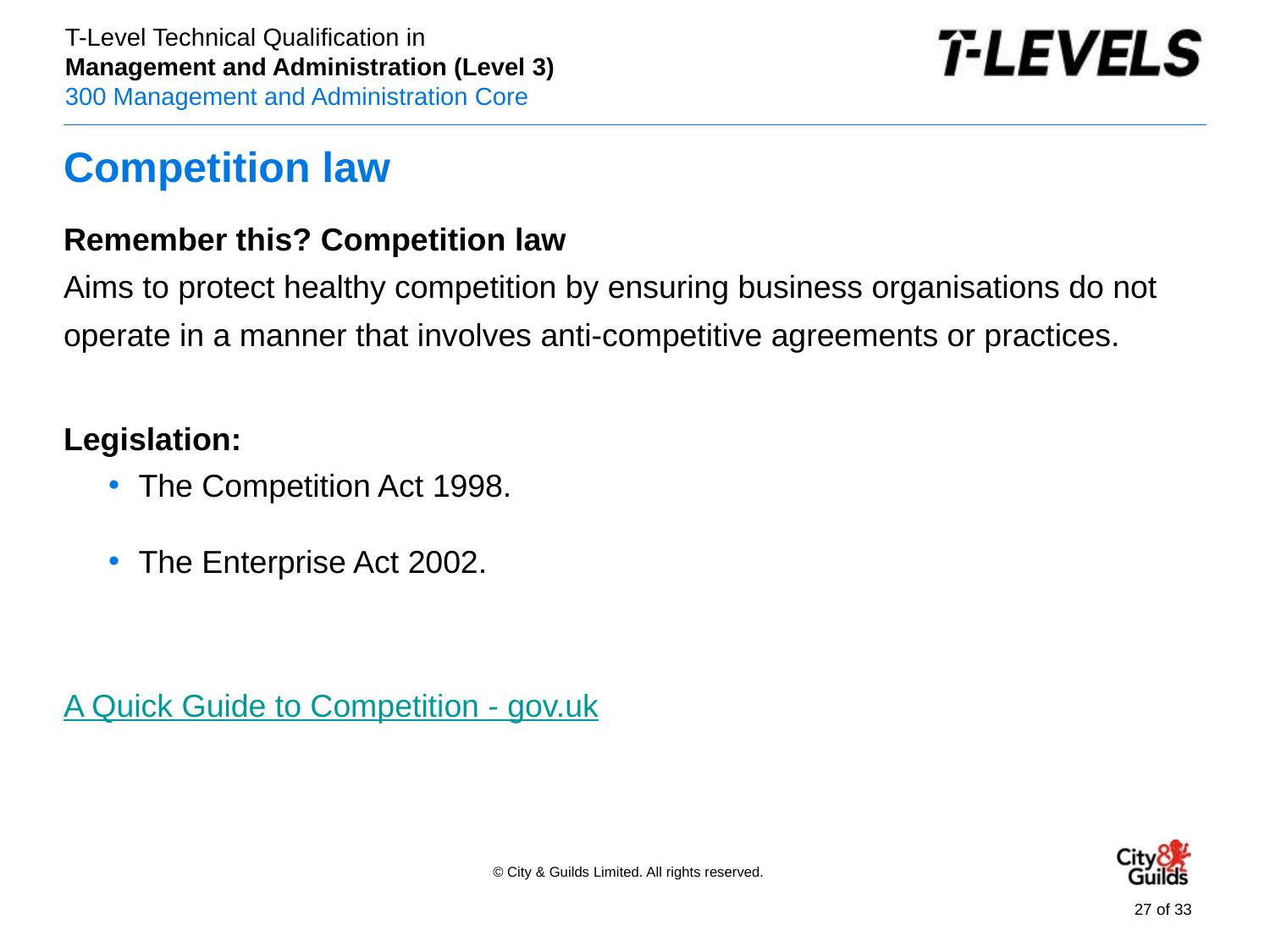

# Competition law
Remember this? Competition law
Aims to protect healthy competition by ensuring business organisations do not operate in a manner that involves anti-competitive agreements or practices.

Legislation:
The Competition Act 1998.

The Enterprise Act 2002.

A Quick Guide to Competition - gov.uk